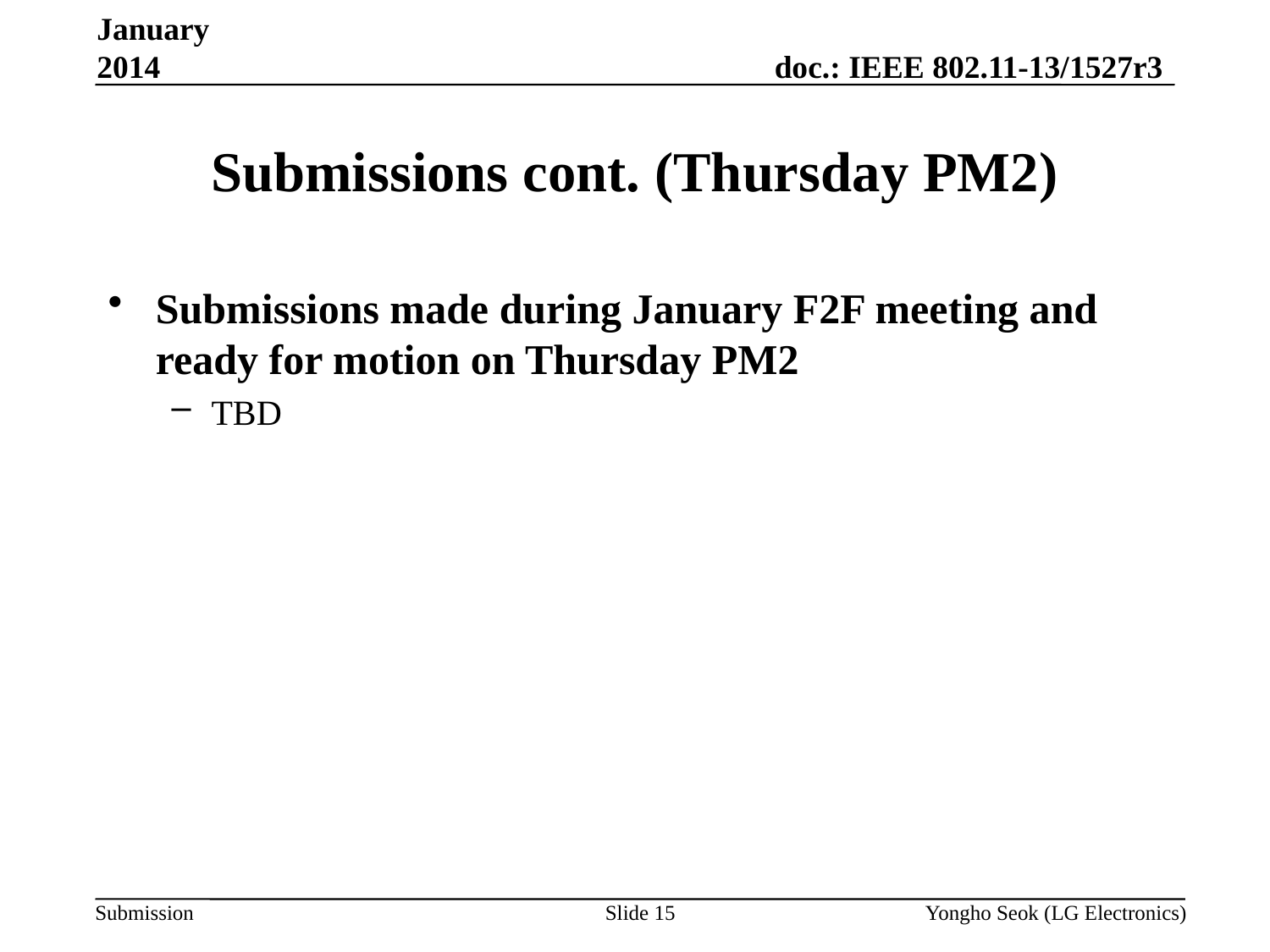

January 2014
# Submissions cont. (Thursday PM2)
Submissions made during January F2F meeting and ready for motion on Thursday PM2
TBD
Slide 15
Yongho Seok (LG Electronics)